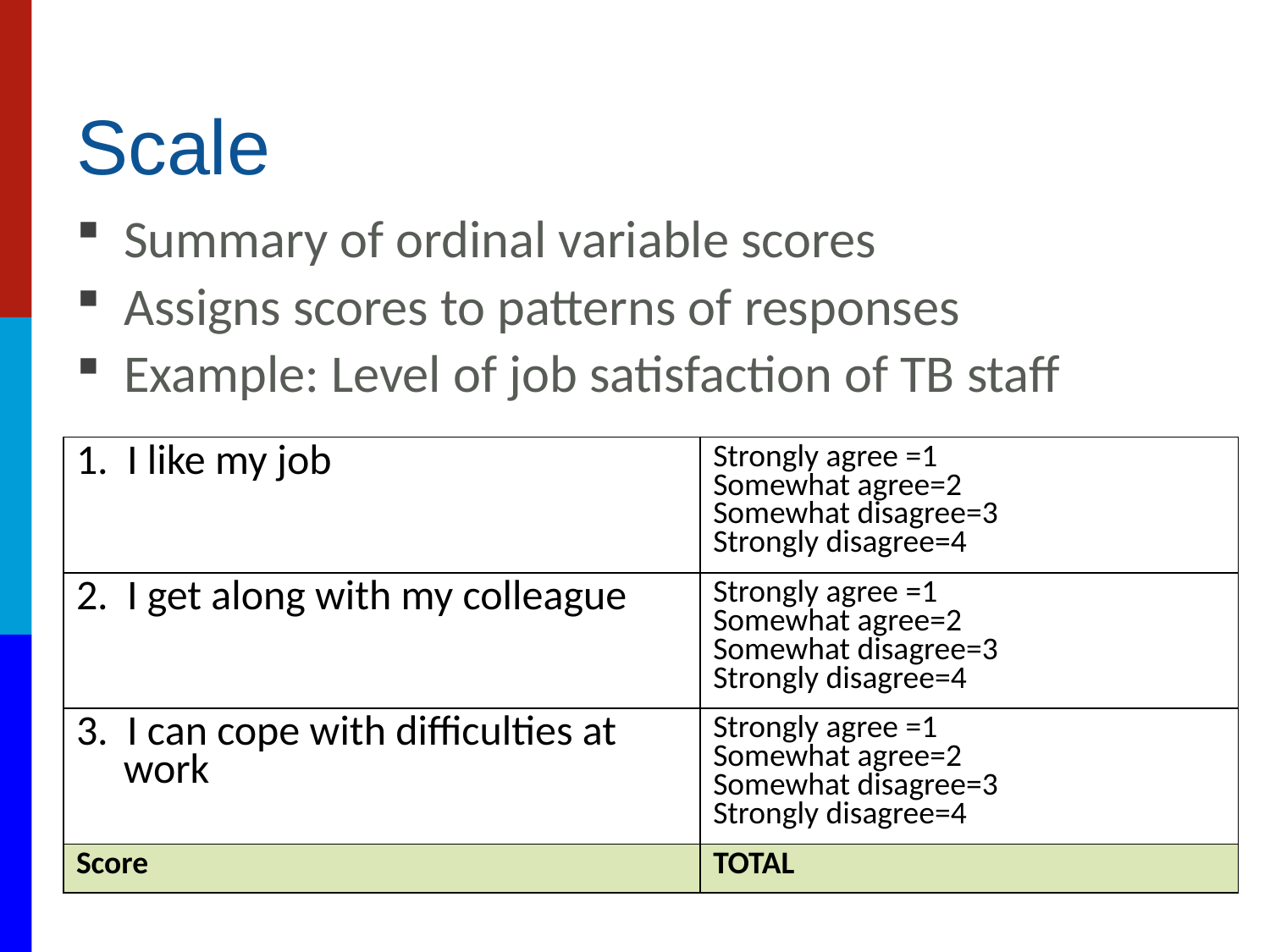

# Scale
Summary of ordinal variable scores
Assigns scores to patterns of responses
Example: Level of job satisfaction of TB staff
| 1. I like my job | Strongly agree =1 Somewhat agree=2 Somewhat disagree=3 Strongly disagree=4 |
| --- | --- |
| 2. I get along with my colleague | Strongly agree =1 Somewhat agree=2 Somewhat disagree=3 Strongly disagree=4 |
| 3. I can cope with difficulties at work | Strongly agree =1 Somewhat agree=2 Somewhat disagree=3 Strongly disagree=4 |
| Score | TOTAL |